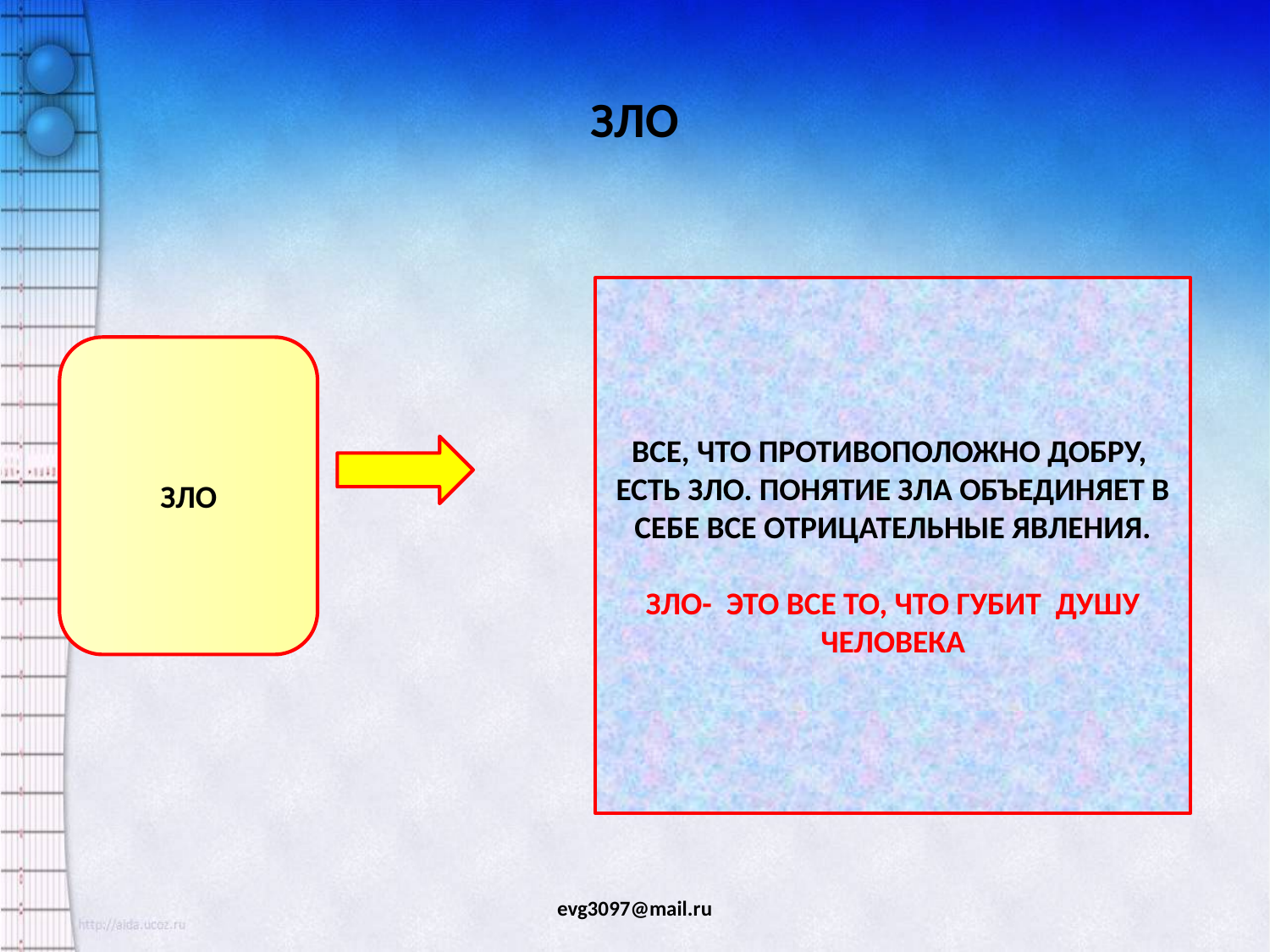

# ЗЛО
ВСЕ, ЧТО ПРОТИВОПОЛОЖНО ДОБРУ,
ЕСТЬ ЗЛО. ПОНЯТИЕ ЗЛА ОБЪЕДИНЯЕТ В СЕБЕ ВСЕ ОТРИЦАТЕЛЬНЫЕ ЯВЛЕНИЯ.

ЗЛО-  ЭТО ВСЕ ТО, ЧТО ГУБИТ  ДУШУ ЧЕЛОВЕКА
ЗЛО

evg3097@mail.ru